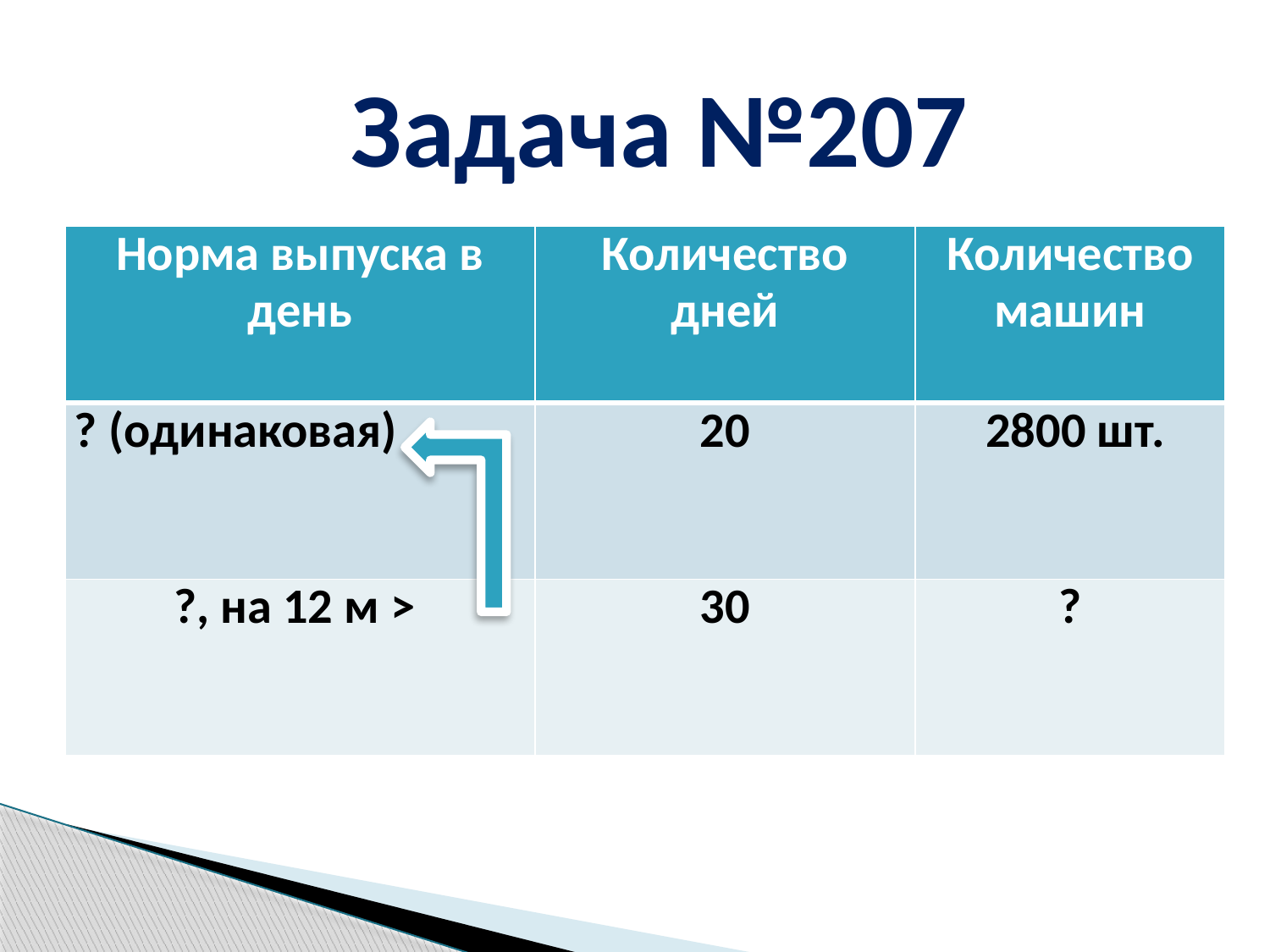

Задача №207
| Норма выпуска в день | Количество дней | Количество машин |
| --- | --- | --- |
| ? (одинаковая) | 20 | 2800 шт. |
| ?, на 12 м > | 30 | ? |